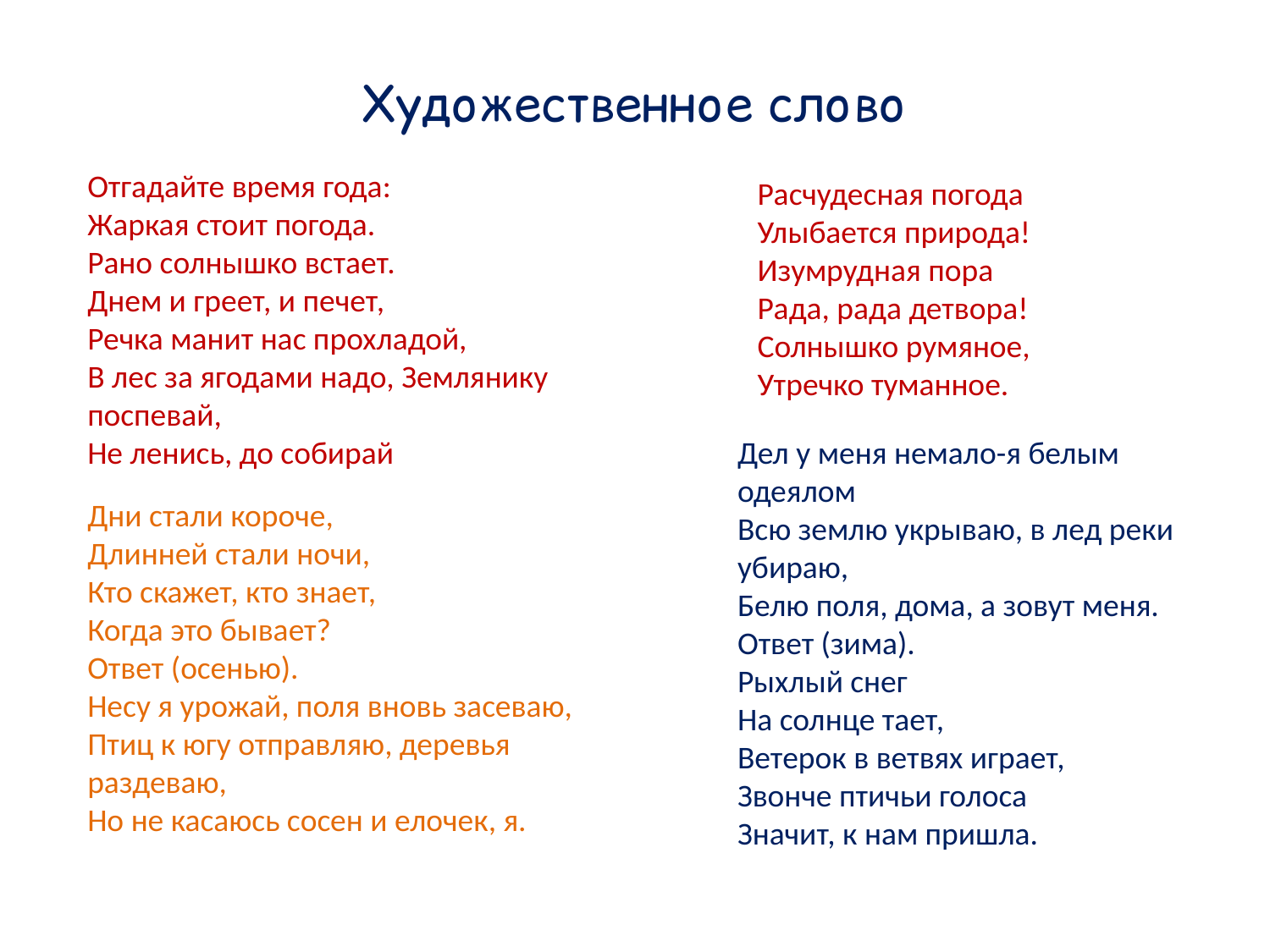

# Художественное слово
Отгадайте время года:
Жаркая стоит погода.
Рано солнышко встает.
Днем и греет, и печет,
Речка манит нас прохладой,
В лес за ягодами надо, Землянику поспевай,
Не ленись, до собирай
Расчудесная погода
Улыбается природа!
Изумрудная пора
Рада, рада детвора!
Солнышко румяное,
Утречко туманное.

Дел у меня немало-я белым одеялом
Всю землю укрываю, в лед реки убираю,
Белю поля, дома, а зовут меня.
Ответ (зима).
Рыхлый снег
На солнце тает,
Ветерок в ветвях играет,
Звонче птичьи голоса
Значит, к нам пришла.
Дни стали короче,
Длинней стали ночи,
Кто скажет, кто знает,
Когда это бывает?
Ответ (осенью).
Несу я урожай, поля вновь засеваю,
Птиц к югу отправляю, деревья раздеваю,
Но не касаюсь сосен и елочек, я.